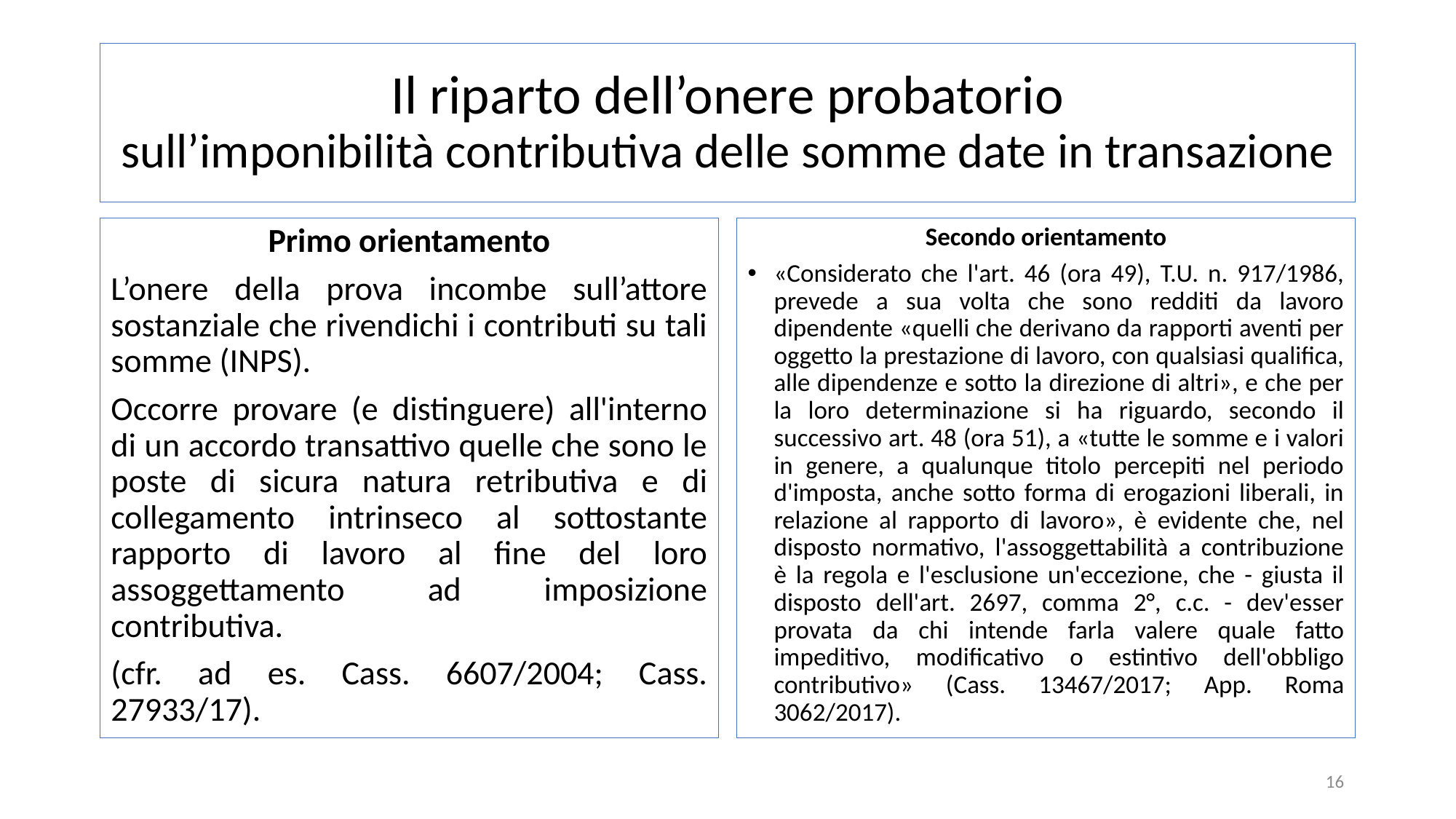

# Il riparto dell’onere probatorio sull’imponibilità contributiva delle somme date in transazione
Primo orientamento
L’onere della prova incombe sull’attore sostanziale che rivendichi i contributi su tali somme (INPS).
Occorre provare (e distinguere) all'interno di un accordo transattivo quelle che sono le poste di sicura natura retributiva e di collegamento intrinseco al sottostante rapporto di lavoro al fine del loro assoggettamento ad imposizione contributiva.
(cfr. ad es. Cass. 6607/2004; Cass. 27933/17).
Secondo orientamento
«Considerato che l'art. 46 (ora 49), T.U. n. 917/1986, prevede a sua volta che sono redditi da lavoro dipendente «quelli che derivano da rapporti aventi per oggetto la prestazione di lavoro, con qualsiasi qualifica, alle dipendenze e sotto la direzione di altri», e che per la loro determinazione si ha riguardo, secondo il successivo art. 48 (ora 51), a «tutte le somme e i valori in genere, a qualunque titolo percepiti nel periodo d'imposta, anche sotto forma di erogazioni liberali, in relazione al rapporto di lavoro», è evidente che, nel disposto normativo, l'assoggettabilità a contribuzione è la regola e l'esclusione un'eccezione, che - giusta il disposto dell'art. 2697, comma 2°, c.c. - dev'esser provata da chi intende farla valere quale fatto impeditivo, modificativo o estintivo dell'obbligo contributivo» (Cass. 13467/2017; App. Roma 3062/2017).
16